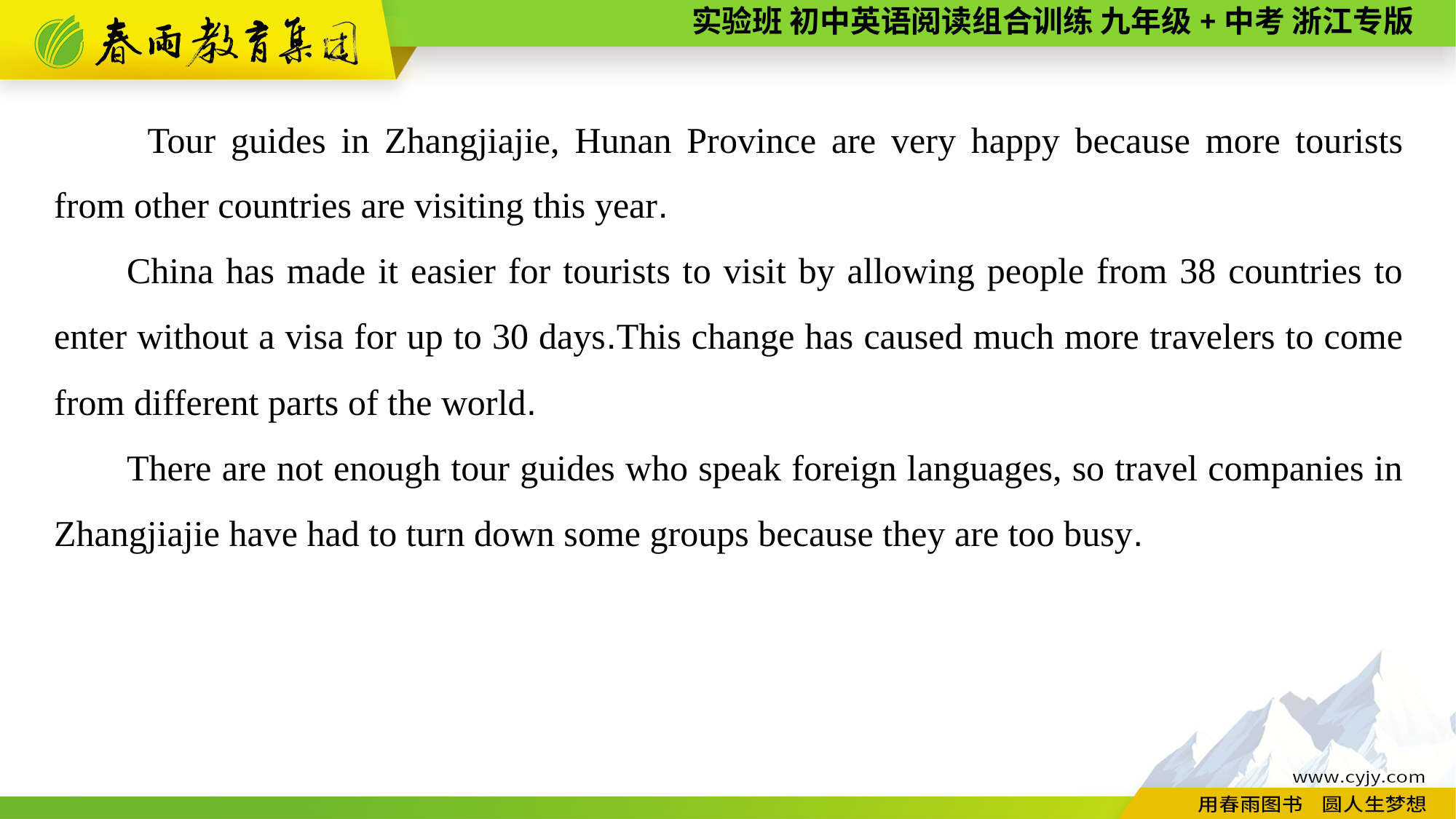

Tour guides in Zhangjiajie, Hunan Province are very happy because more tourists from other countries are visiting this year.
China has made it easier for tourists to visit by allowing people from 38 countries to enter without a visa for up to 30 days.This change has caused much more travelers to come from different parts of the world.
There are not enough tour guides who speak foreign languages, so travel companies in Zhangjiajie have had to turn down some groups because they are too busy.